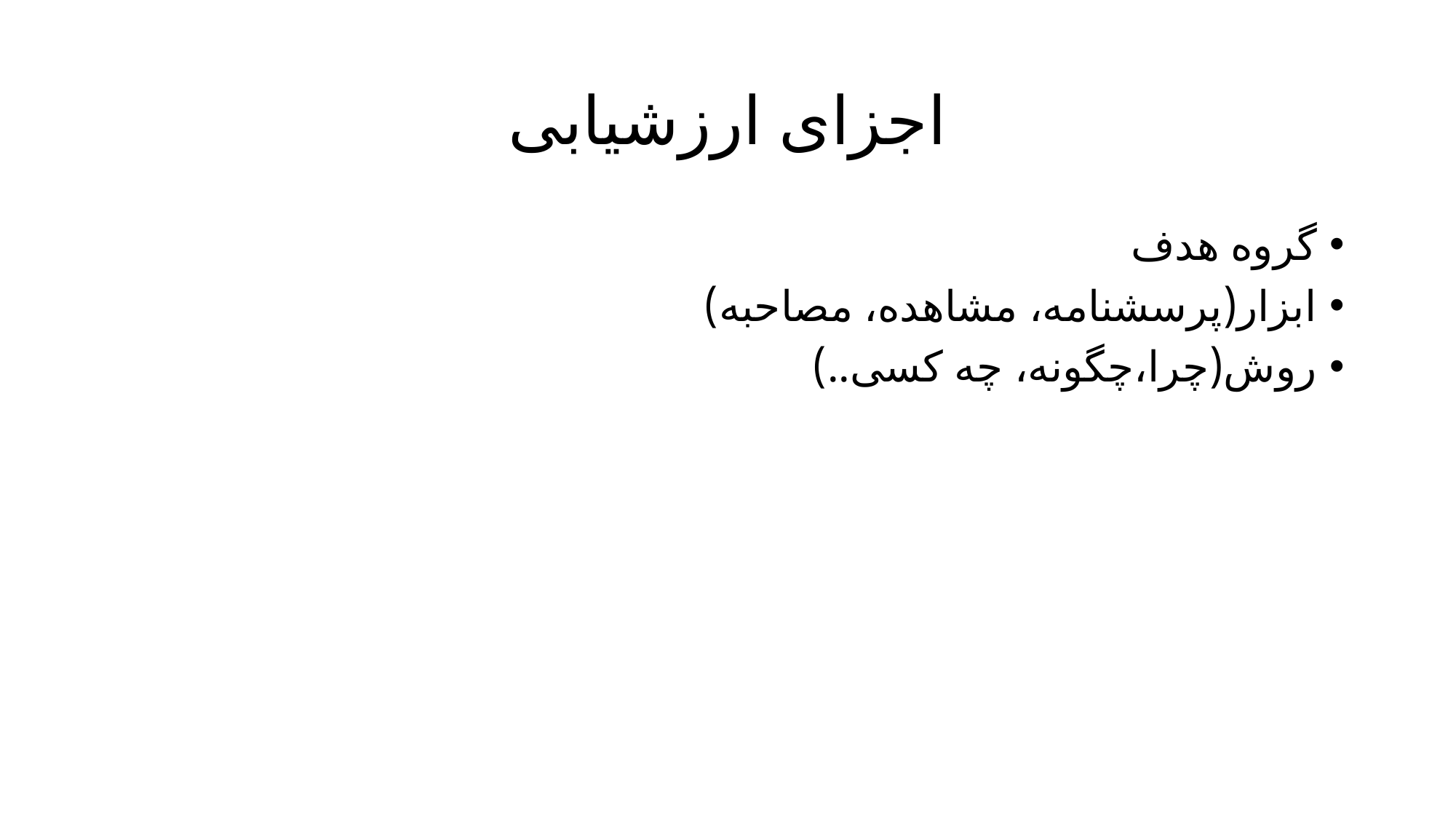

# اجزای ارزشیابی
گروه هدف
ابزار(پرسشنامه، مشاهده، مصاحبه)
روش(چرا،چگونه، چه کسی..)